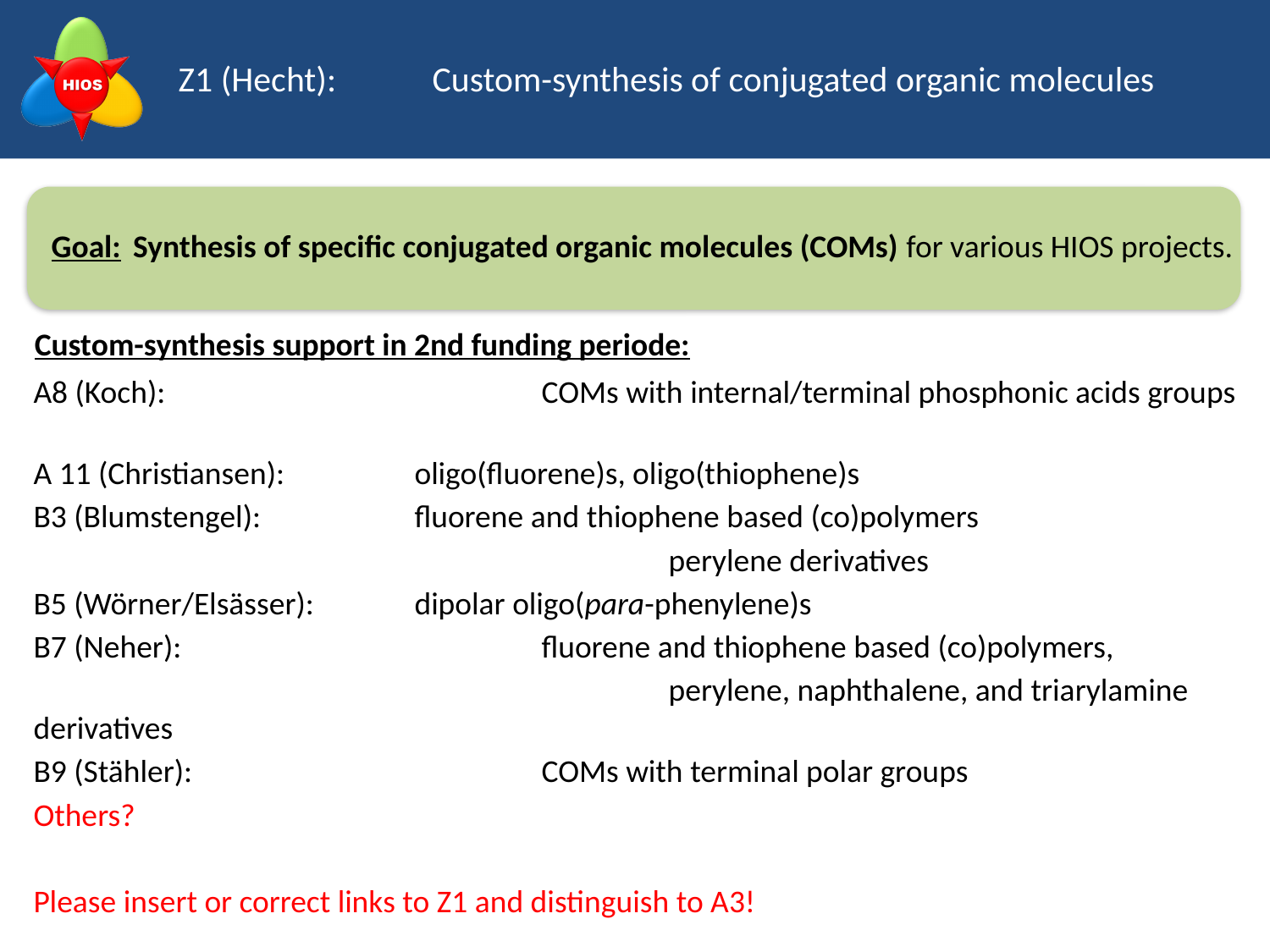

Z1 (Hecht):	Custom-synthesis of conjugated organic molecules

Goal:
Synthesis of specific conjugated organic molecules (COMs) for various HIOS projects.
Custom-synthesis support in 2nd funding periode:
A8 (Koch):			COMs with internal/terminal phosphonic acids groups
A 11 (Christiansen):		oligo(fluorene)s, oligo(thiophene)s
B3 (Blumstengel):		fluorene and thiophene based (co)polymers
					perylene derivatives
B5 (Wörner/Elsässer):	dipolar oligo(para-phenylene)s
B7 (Neher):			fluorene and thiophene based (co)polymers,
					perylene, naphthalene, and triarylamine derivatives
B9 (Stähler):			COMs with terminal polar groups
Others?

Please insert or correct links to Z1 and distinguish to A3!